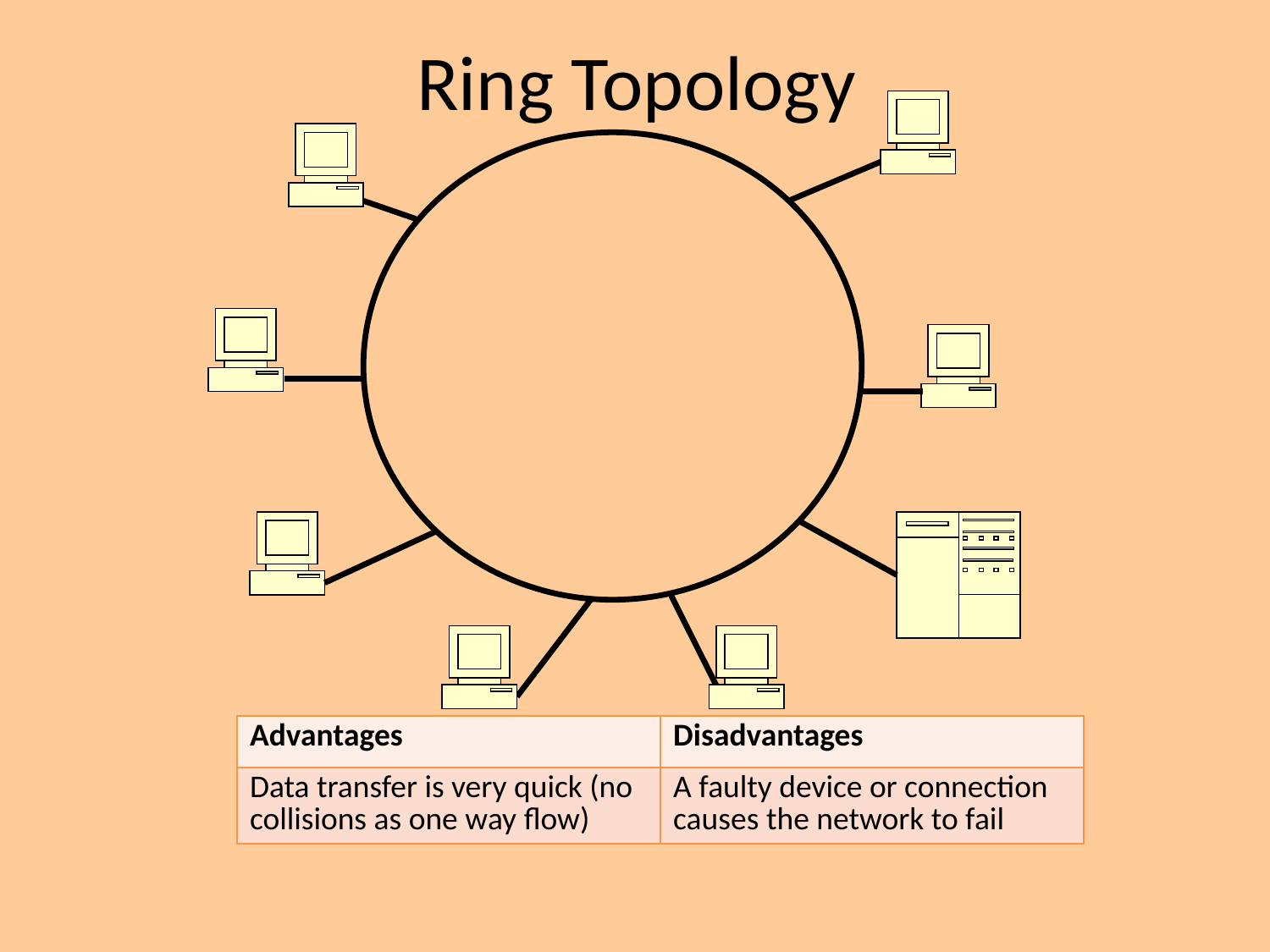

# Ring Topology

| Advantages | Disadvantages |
| --- | --- |
| Data transfer is very quick (no collisions as one way flow) | A faulty device or connection causes the network to fail |